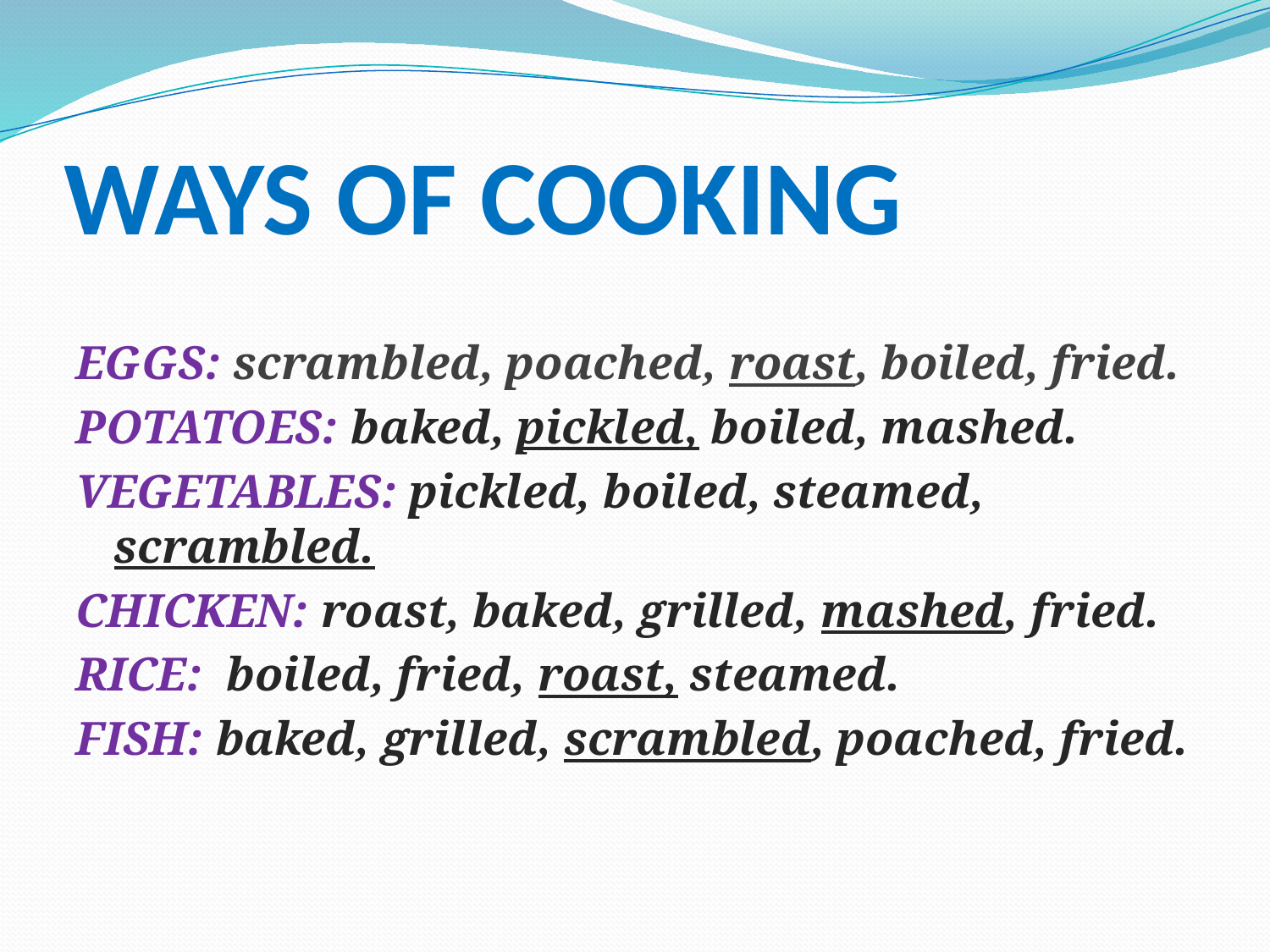

# WAYS OF COOKING
EGGS: scrambled, poached, roast, boiled, fried.
POTATOES: baked, pickled, boiled, mashed.
VEGETABLES: pickled, boiled, steamed, scrambled.
CHICKEN: roast, baked, grilled, mashed, fried.
RICE:  boiled, fried, roast, steamed.
FISH: baked, grilled, scrambled, poached, fried.